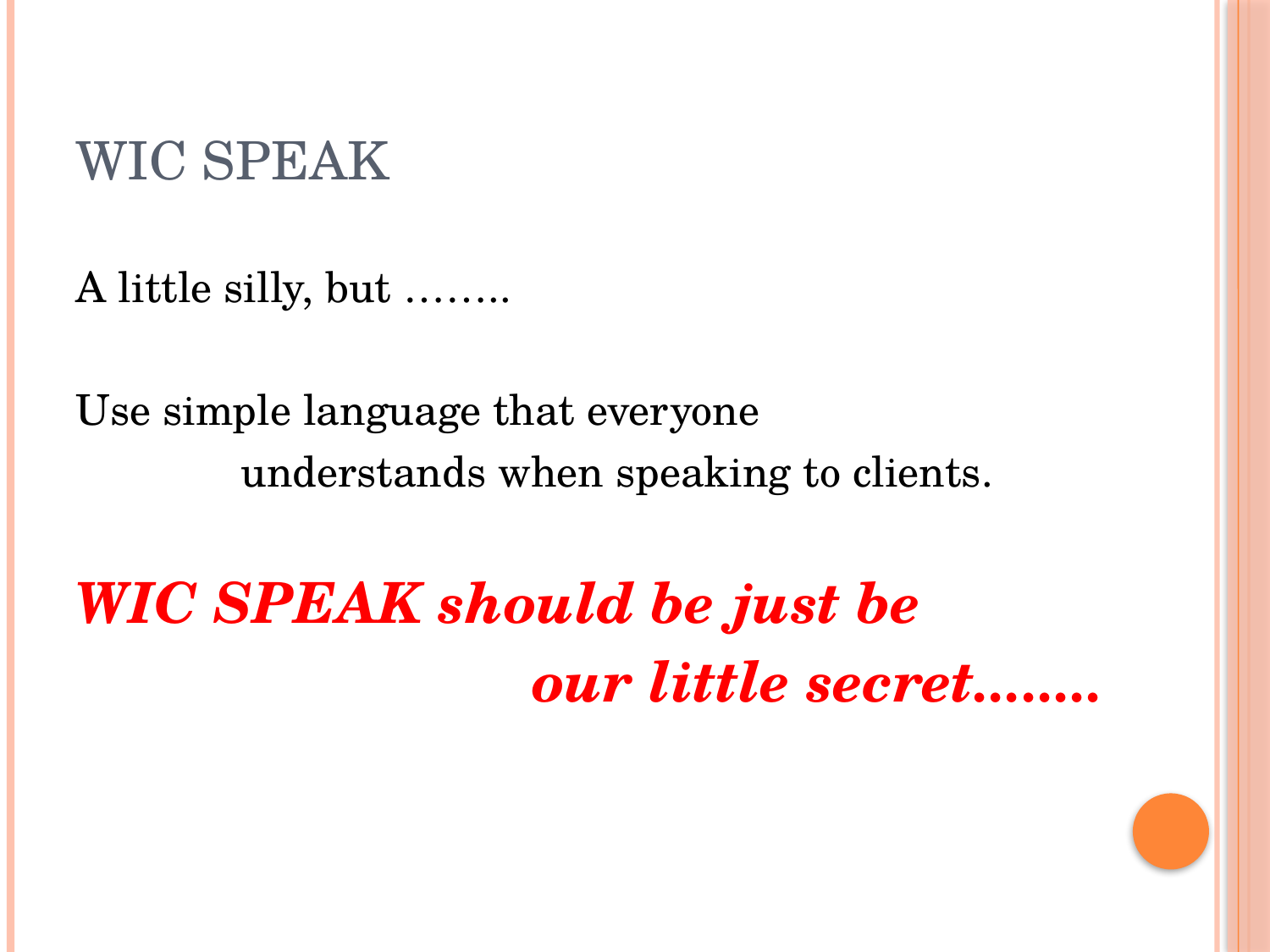

# WIC SPEAK
A little silly, but ……..

Use simple language that everyone
		understands when speaking to clients.

WIC SPEAK should be just be
                            our little secret........